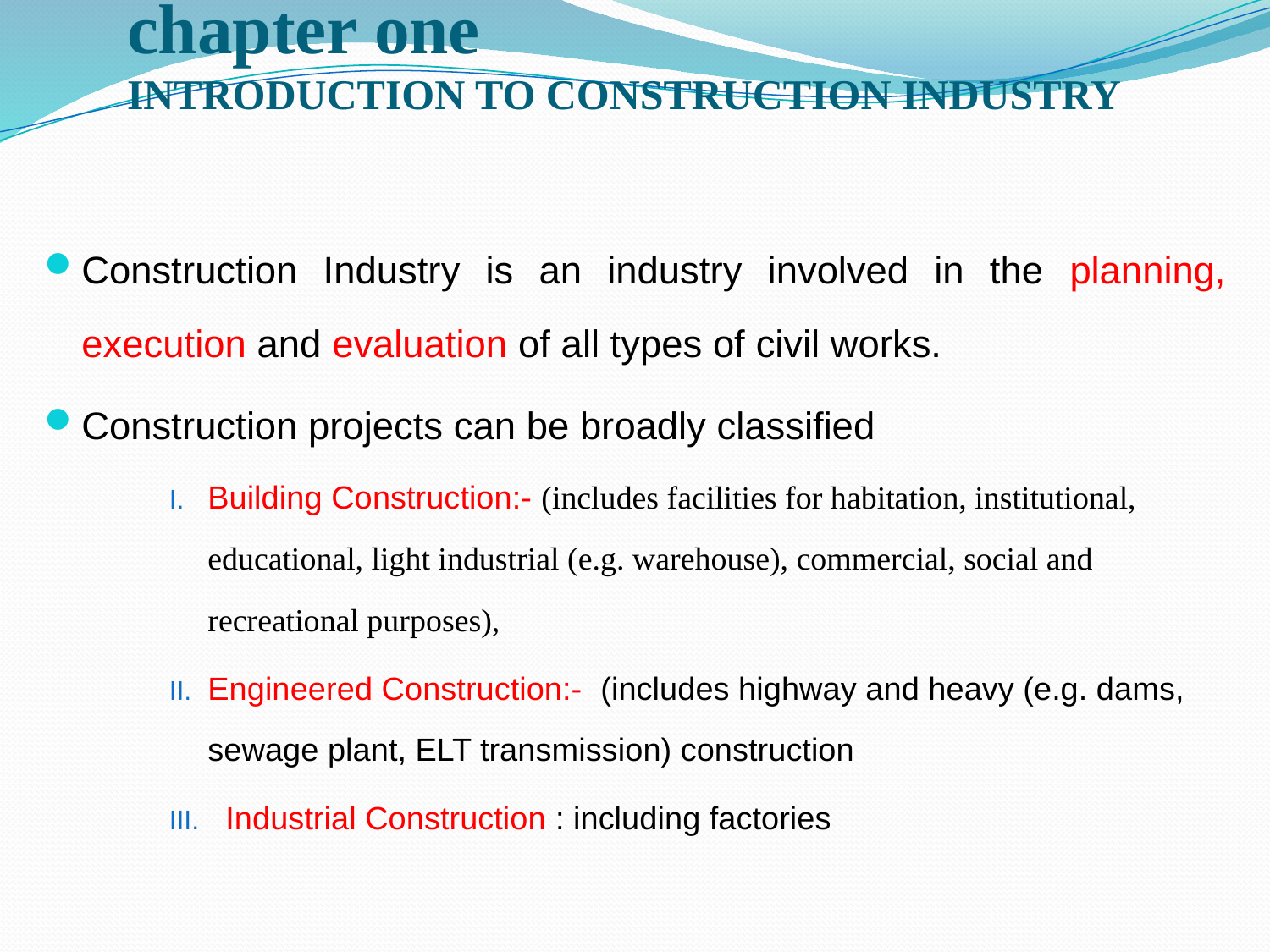

# chapter one INTRODUCTION TO CONSTRUCTION INDUSTRY
Construction Industry is an industry involved in the planning, execution and evaluation of all types of civil works.
Construction projects can be broadly classified
Building Construction:- (includes facilities for habitation, institutional, educational, light industrial (e.g. warehouse), commercial, social and recreational purposes),
Engineered Construction:-  (includes highway and heavy (e.g. dams, sewage plant, ELT transmission) construction
  Industrial Construction : including factories